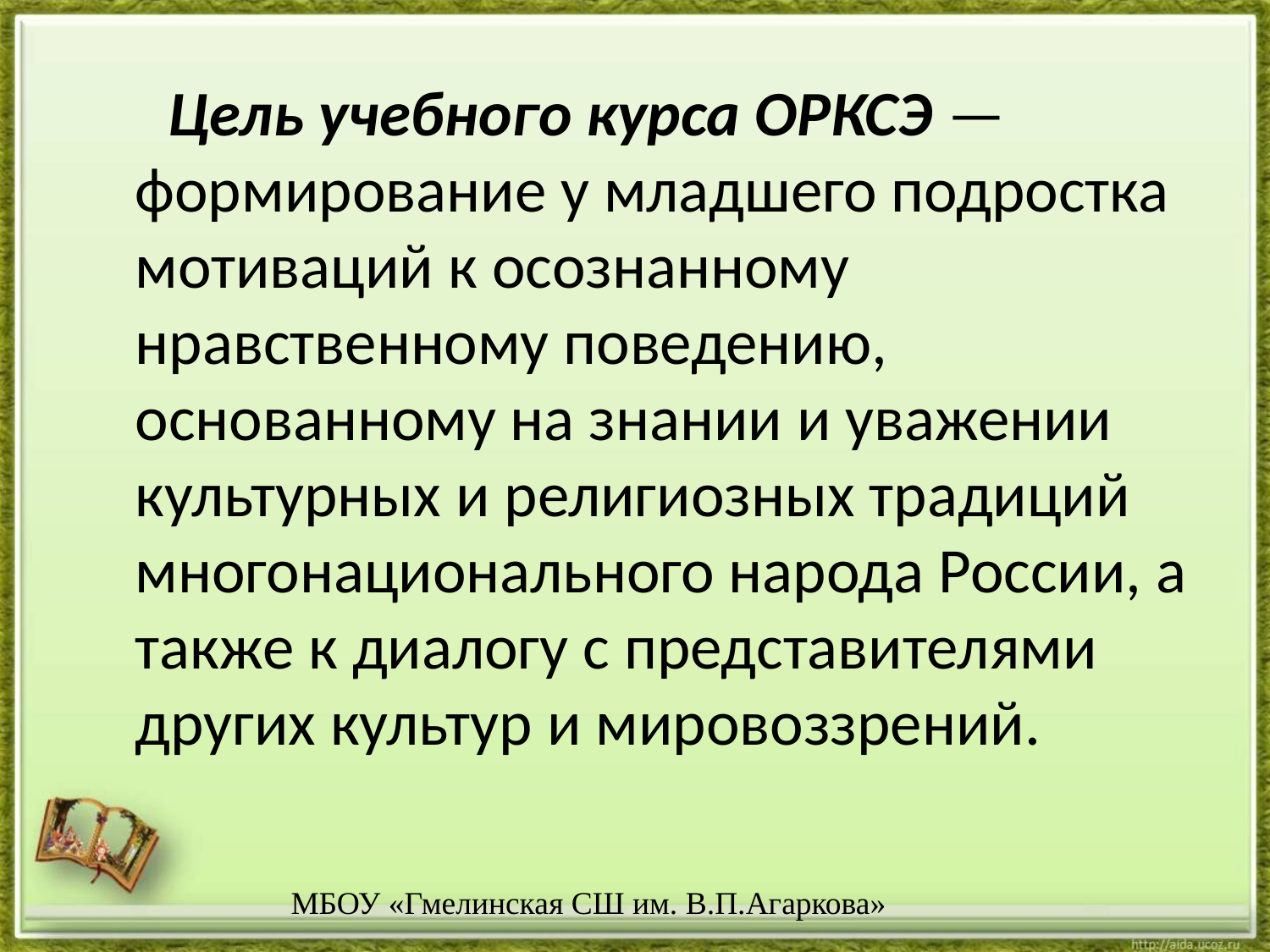

Цель учебного курса ОРКСЭ — формирование у младшего подростка мотиваций к осознанному нравственному поведению, основанному на знании и уважении культурных и религиозных традиций многонационального народа России, а также к диалогу с представителями других культур и мировоззрений.

                МБОУ «Гмелинская СШ им. В.П.Агаркова»